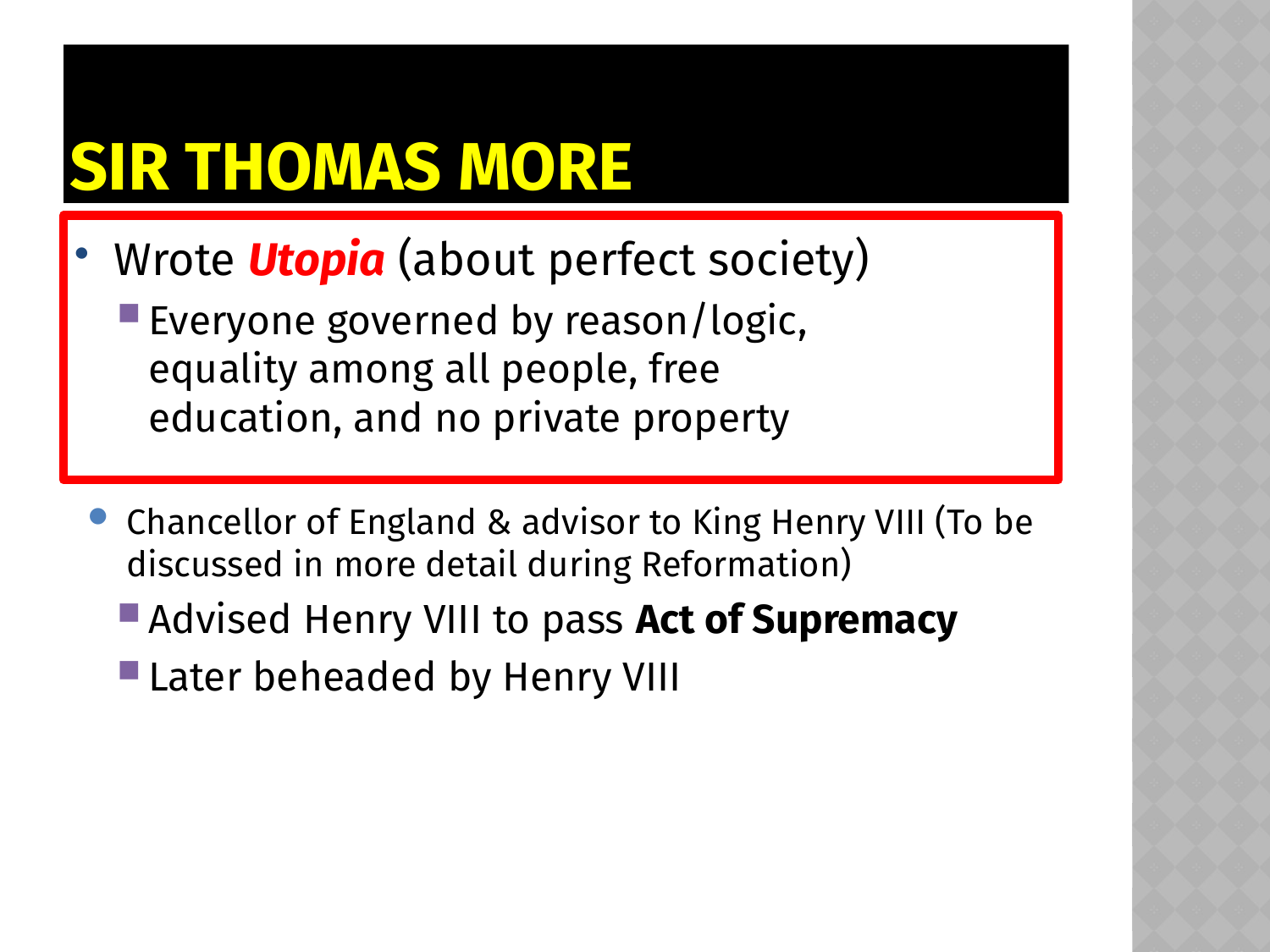

# Sir Thomas More

Wrote Utopia (about perfect society)
Everyone governed by reason/logic,
equality among all people, free
education, and no private property
Chancellor of England & advisor to King Henry VIII (To be discussed in more detail during Reformation)
Advised Henry VIII to pass Act of Supremacy
Later beheaded by Henry VIII